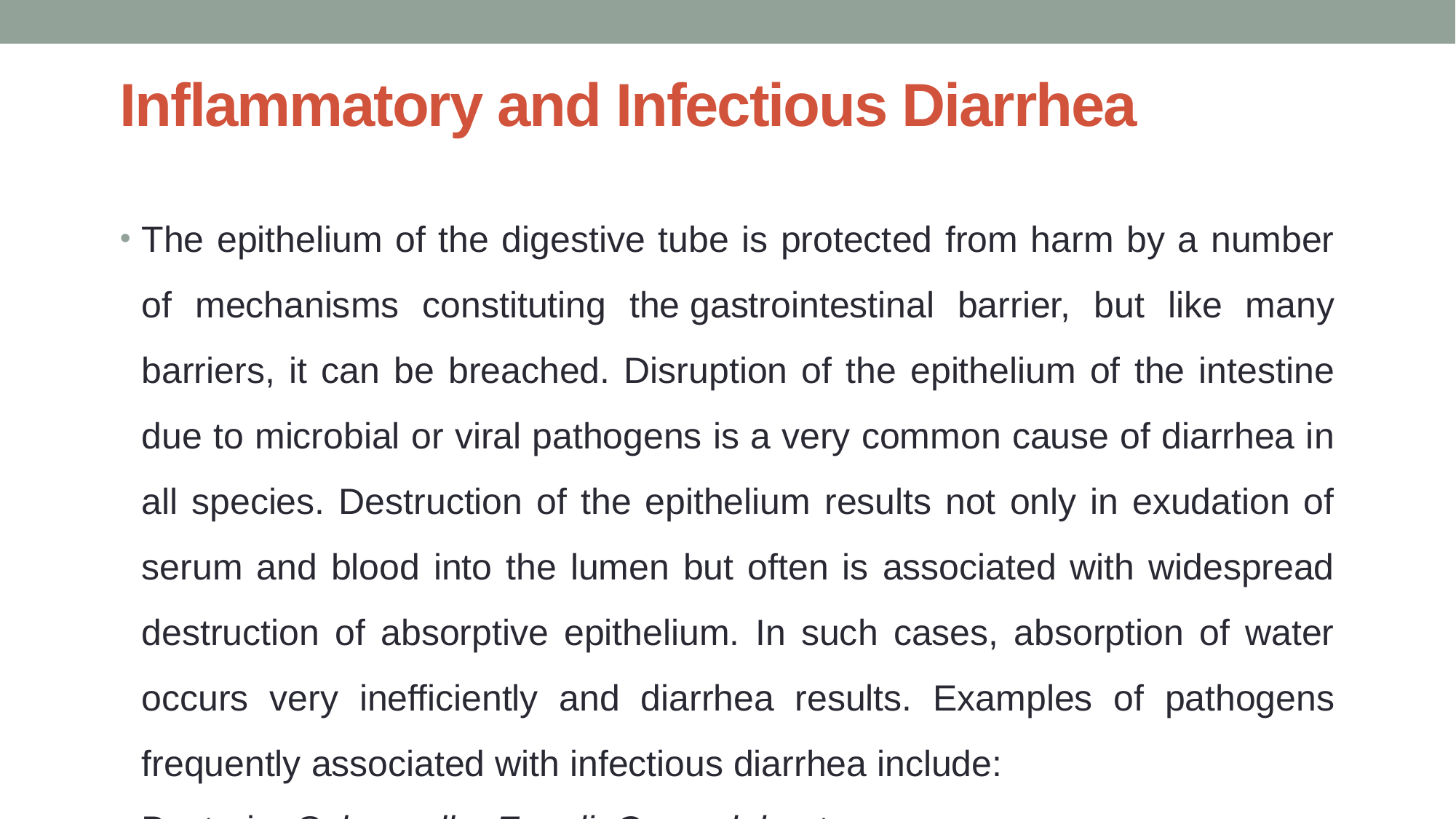

# Inflammatory and Infectious Diarrhea
The epithelium of the digestive tube is protected from harm by a number of mechanisms constituting the gastrointestinal barrier, but like many barriers, it can be breached. Disruption of the epithelium of the intestine due to microbial or viral pathogens is a very common cause of diarrhea in all species. Destruction of the epithelium results not only in exudation of serum and blood into the lumen but often is associated with widespread destruction of absorptive epithelium. In such cases, absorption of water occurs very inefficiently and diarrhea results. Examples of pathogens frequently associated with infectious diarrhea include:
Bacteria: Salmonella, E. coli, Campylobacter
Viruses: rotaviruses, coronaviruses, parvoviruses (canine and feline), norovirus
Protozoa: coccidia species, Cryptosporium, Giardia